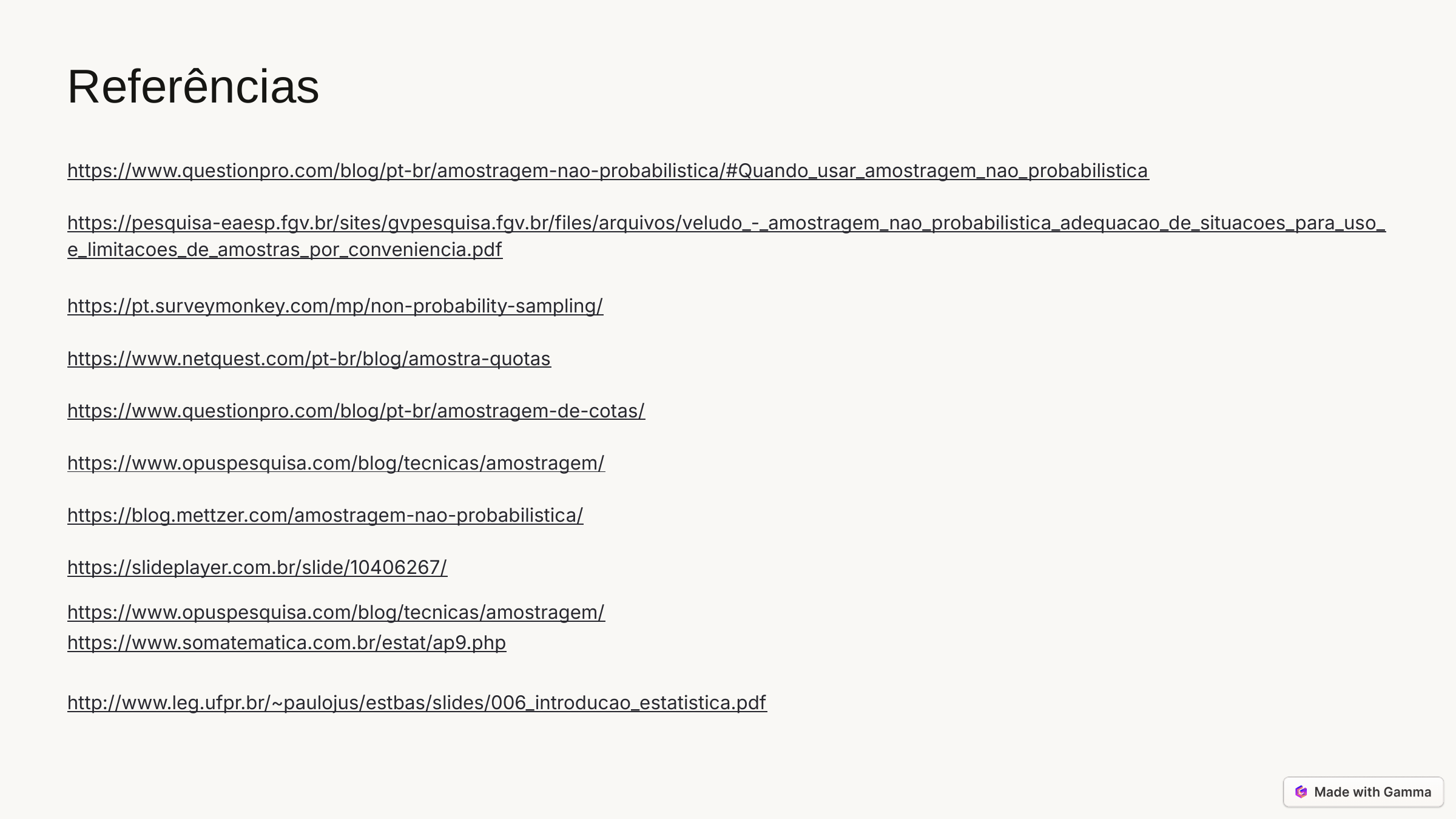

Referências
https://www.questionpro.com/blog/pt-br/amostragem-nao-probabilistica/#Quando_usar_amostragem_nao_probabilistica
https://pesquisa-eaesp.fgv.br/sites/gvpesquisa.fgv.br/files/arquivos/veludo_-_amostragem_nao_probabilistica_adequacao_de_situacoes_para_uso_e_limitacoes_de_amostras_por_conveniencia.pdf
https://pt.surveymonkey.com/mp/non-probability-sampling/
https://www.netquest.com/pt-br/blog/amostra-quotas
https://www.questionpro.com/blog/pt-br/amostragem-de-cotas/
https://www.opuspesquisa.com/blog/tecnicas/amostragem/
https://blog.mettzer.com/amostragem-nao-probabilistica/
https://slideplayer.com.br/slide/10406267/
https://www.opuspesquisa.com/blog/tecnicas/amostragem/
https://www.somatematica.com.br/estat/ap9.php
http://www.leg.ufpr.br/~paulojus/estbas/slides/006_introducao_estatistica.pdf